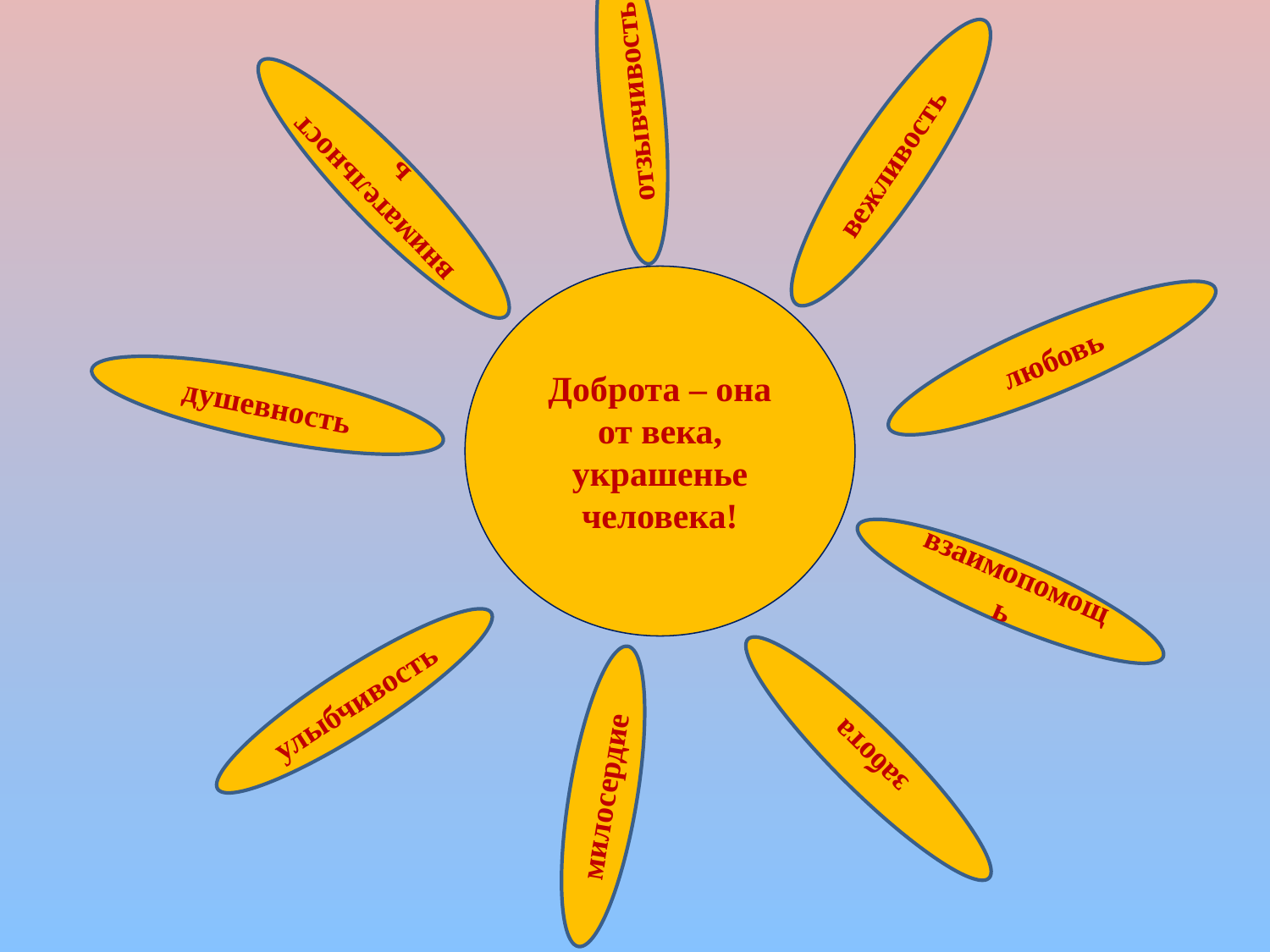

#
отзывчивость
вежливость
внимательность
любовь
душевность
Доброта – она от века,
украшенье человека!
взаимопомощь
улыбчивость
забота
милосердие